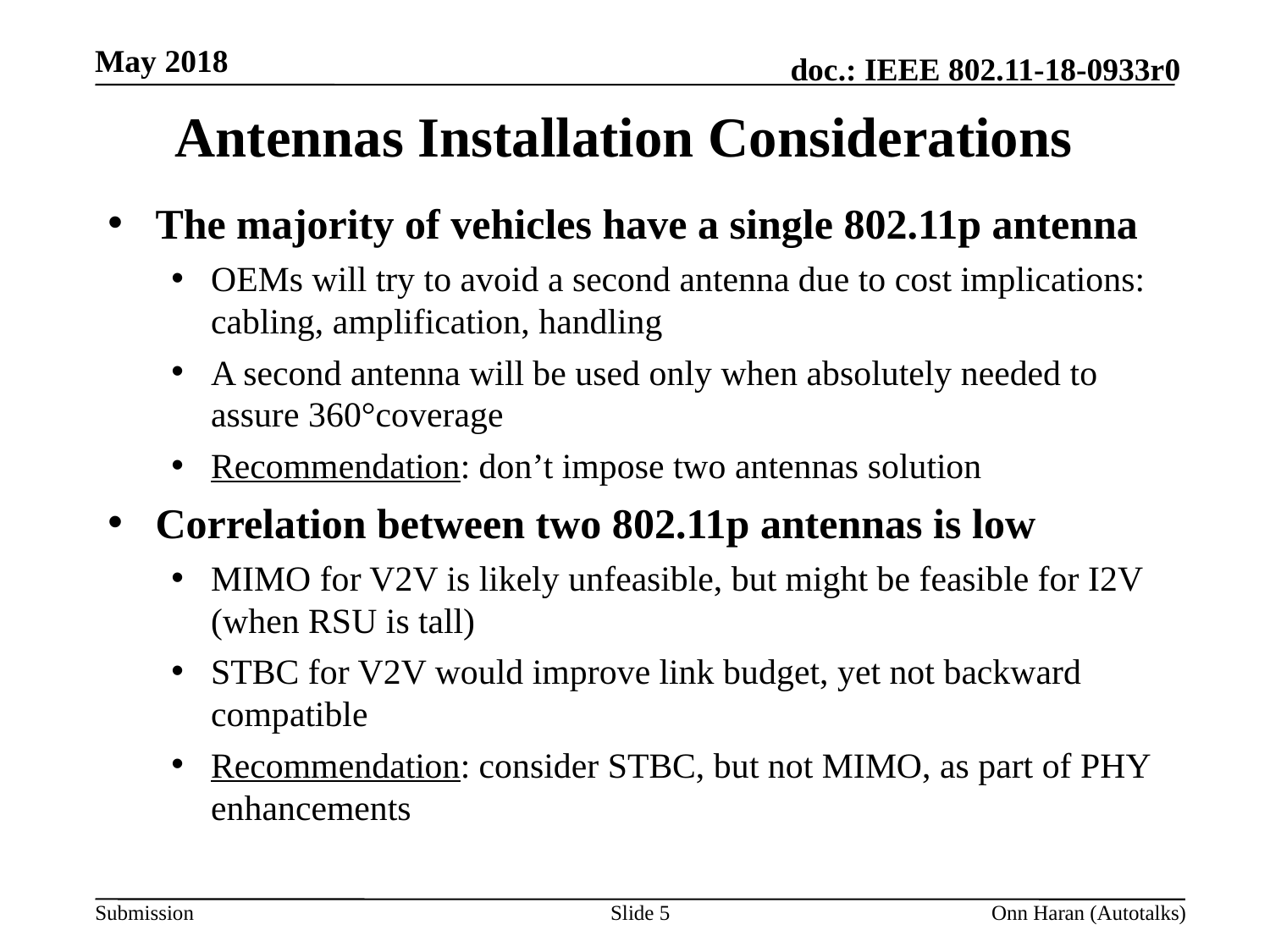

May 2018
# Antennas Installation Considerations
The majority of vehicles have a single 802.11p antenna
OEMs will try to avoid a second antenna due to cost implications: cabling, amplification, handling
A second antenna will be used only when absolutely needed to assure 360°coverage
Recommendation: don’t impose two antennas solution
Correlation between two 802.11p antennas is low
MIMO for V2V is likely unfeasible, but might be feasible for I2V (when RSU is tall)
STBC for V2V would improve link budget, yet not backward compatible
Recommendation: consider STBC, but not MIMO, as part of PHY enhancements

Slide 5
Onn Haran (Autotalks)